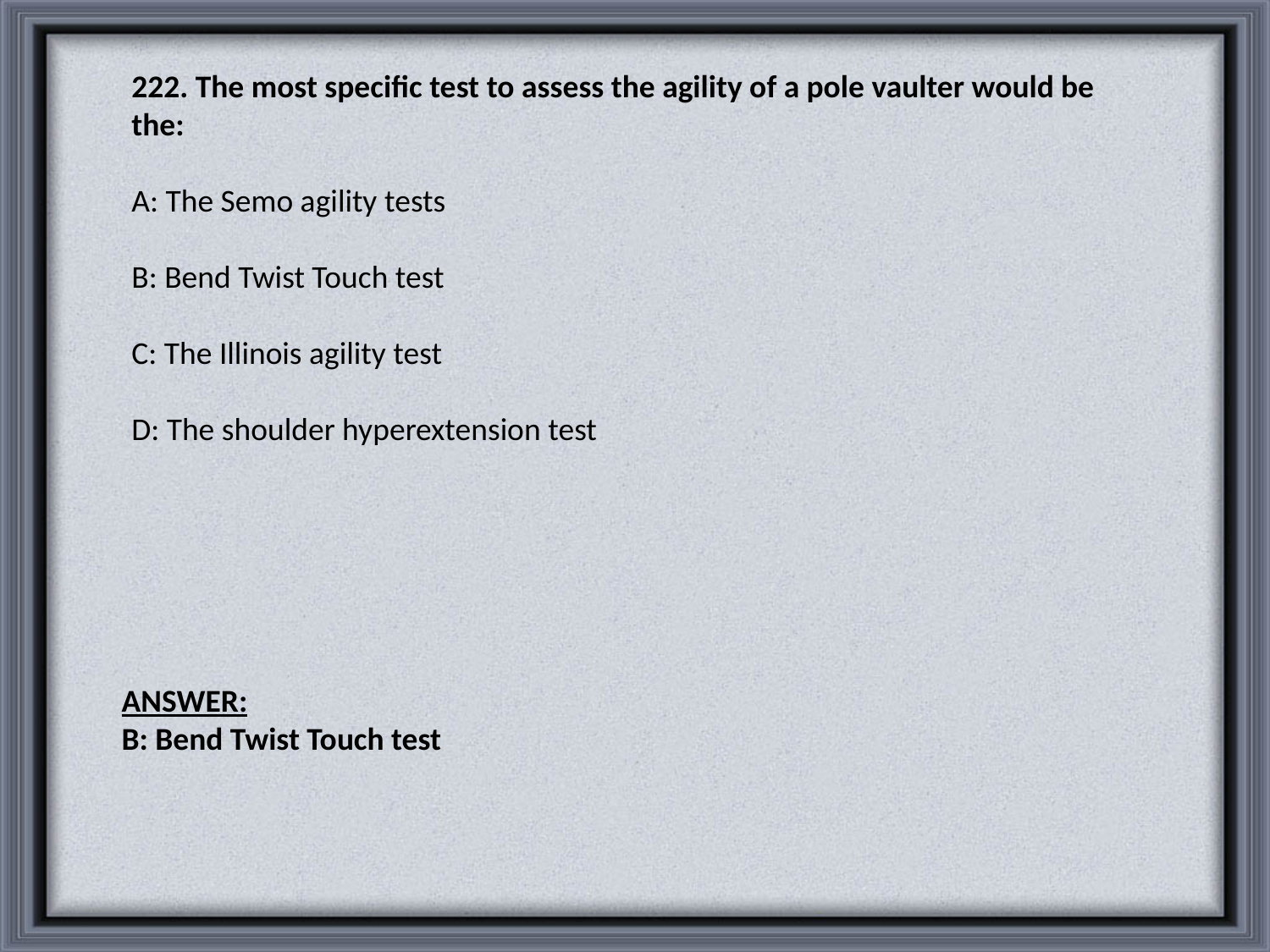

222. The most specific test to assess the agility of a pole vaulter would be the:

A: The Semo agility tests

B: Bend Twist Touch test

C: The Illinois agility test

D: The shoulder hyperextension test

ANSWER:
B: Bend Twist Touch test